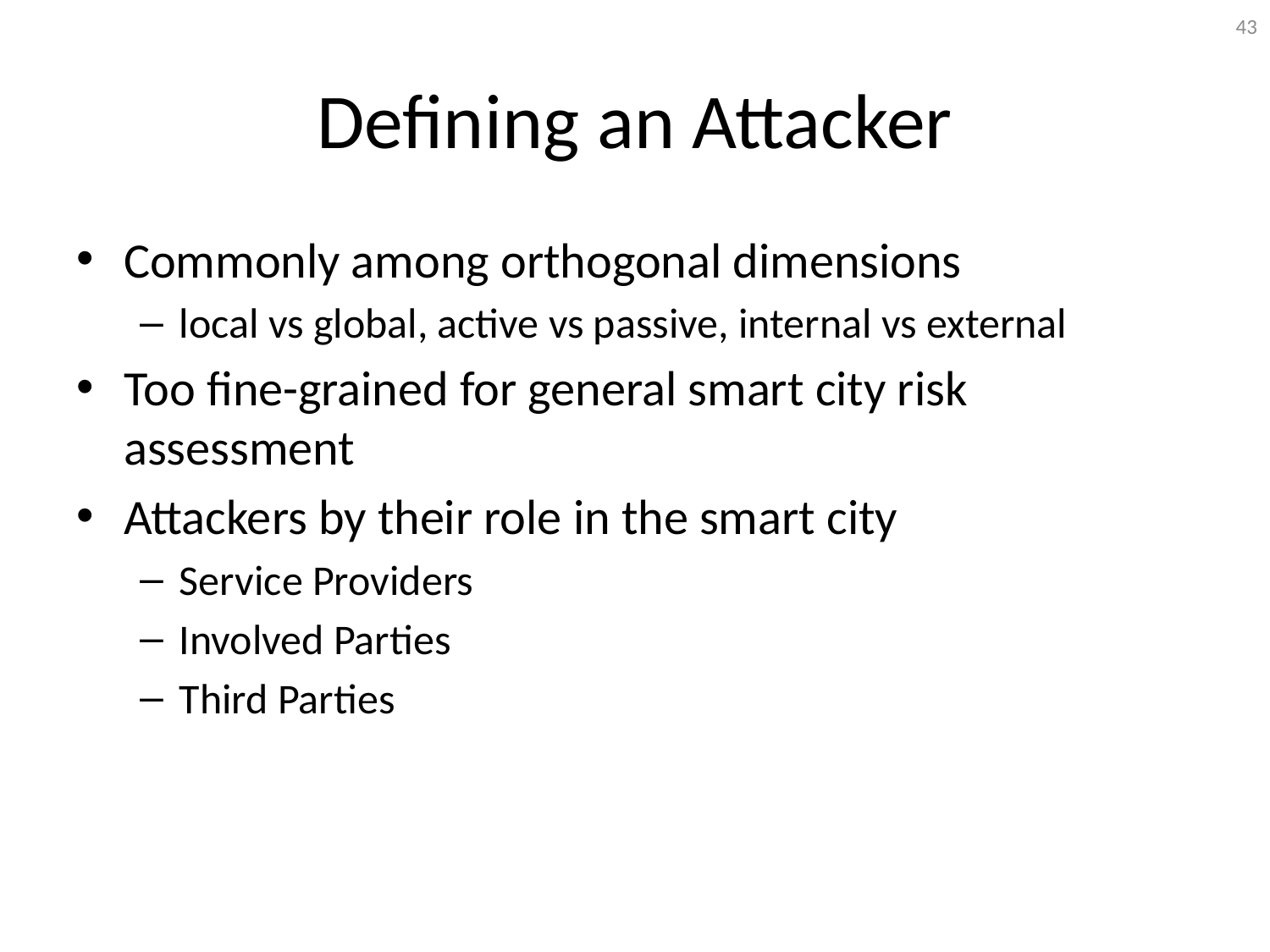

43
# Defining an Attacker
Commonly among orthogonal dimensions
local vs global, active vs passive, internal vs external
Too fine-grained for general smart city risk assessment
Attackers by their role in the smart city
Service Providers
Involved Parties
Third Parties